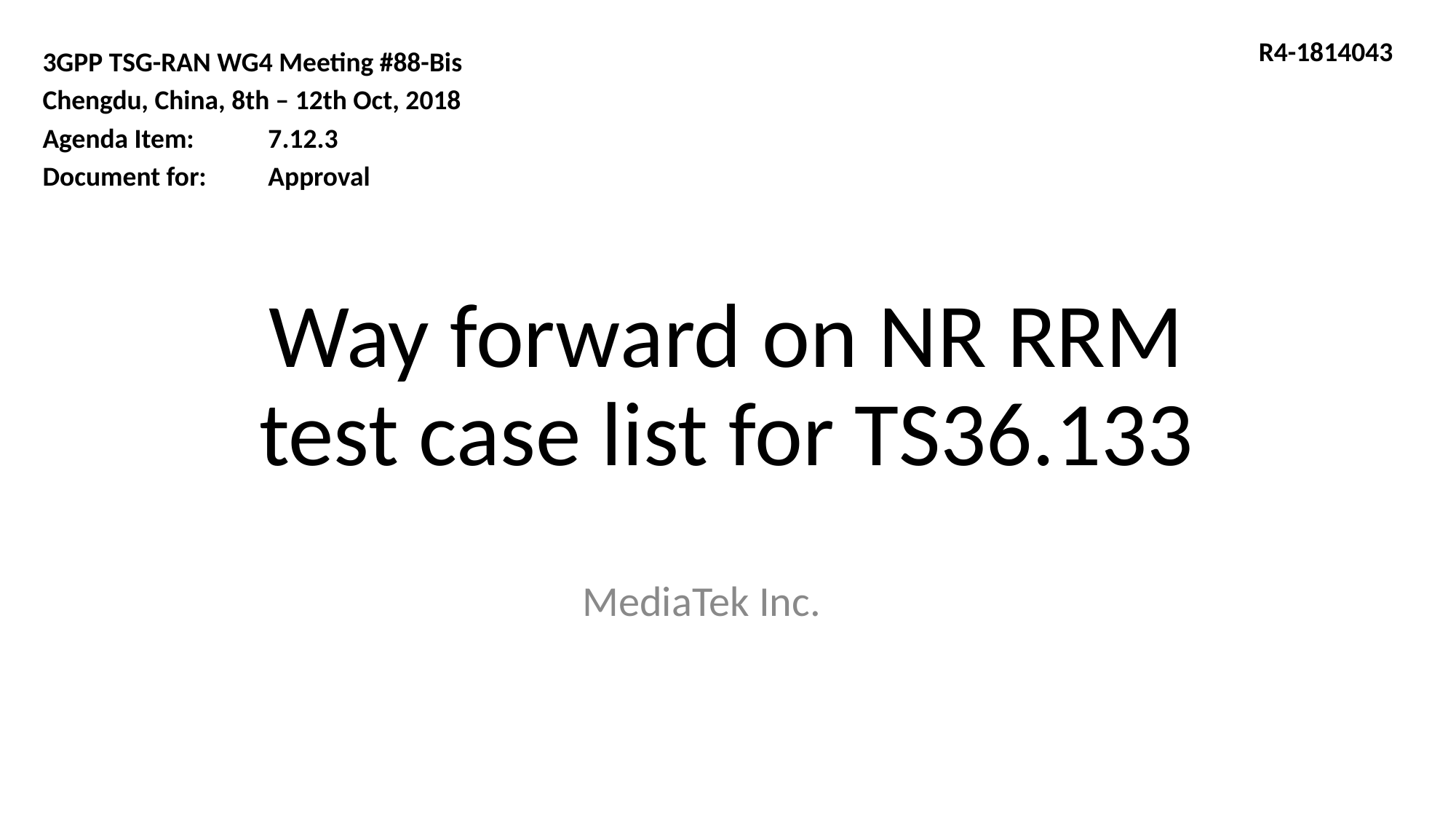

R4-1814043
3GPP TSG-RAN WG4 Meeting #88-Bis
Chengdu, China, 8th – 12th Oct, 2018
Agenda Item:            7.12.3
Document for:          Approval
# Way forward on NR RRM test case list for TS36.133
MediaTek Inc.